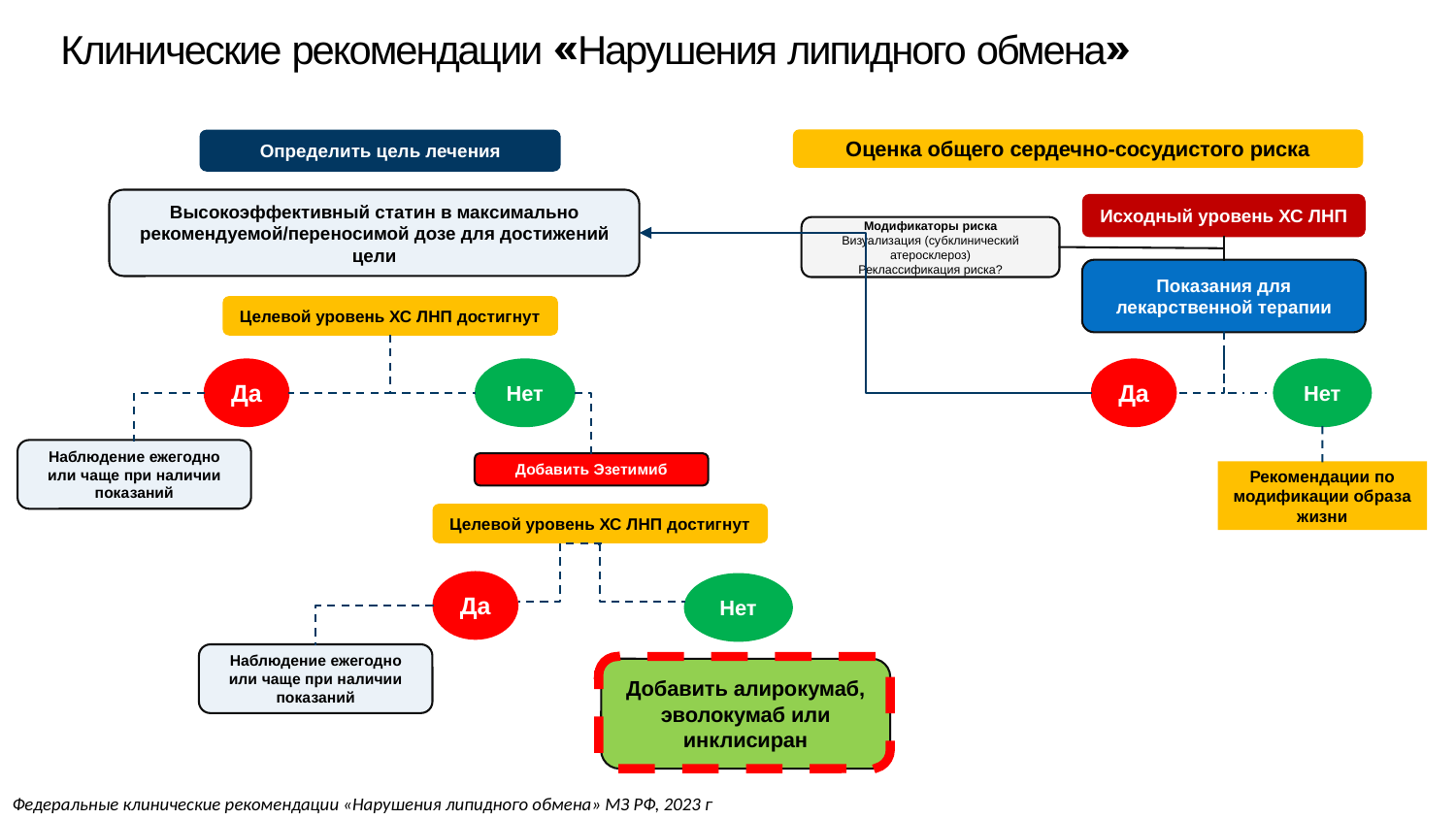

# Клинические рекомендации «Нарушения липидного обмена»
Оценка общего сердечно-сосудистого риска
Определить цель лечения
Высокоэффективный статин в максимально рекомендуемой/переносимой дозе для достижений цели
Исходный уровень ХС ЛНП
Модификаторы риска
Визуализация (субклинический атеросклероз)
Реклассификация риска?
Показания для лекарственной терапии
Целевой уровень ХС ЛНП достигнут
Да
Нет
Да
Нет
Наблюдение ежегодно
 или чаще при наличии
показаний
Добавить Эзетимиб
Рекомендации по модификации образа жизни
Целевой уровень ХС ЛНП достигнут
Да
Нет
Наблюдение ежегодно
 или чаще при наличии
показаний

Добавить алирокумаб, эволокумаб или инклисиран
Федеральные клинические рекомендации «Нарушения липидного обмена» МЗ РФ, 2023 г